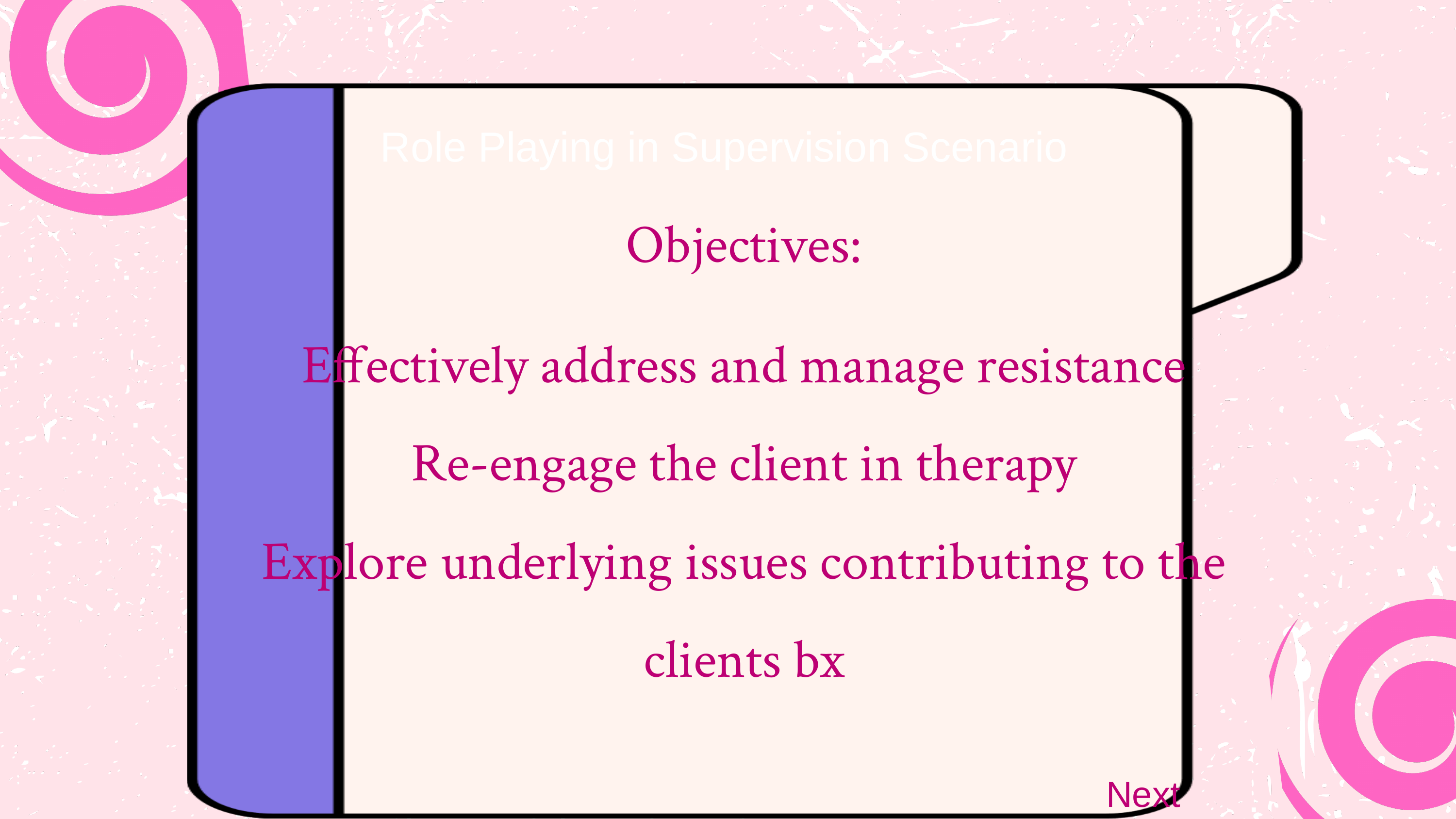

Role Playing in Supervision Scenario
Objectives:

Effectively address and manage resistance
Re-engage the client in therapy
Explore underlying issues contributing to the clients bx

Next